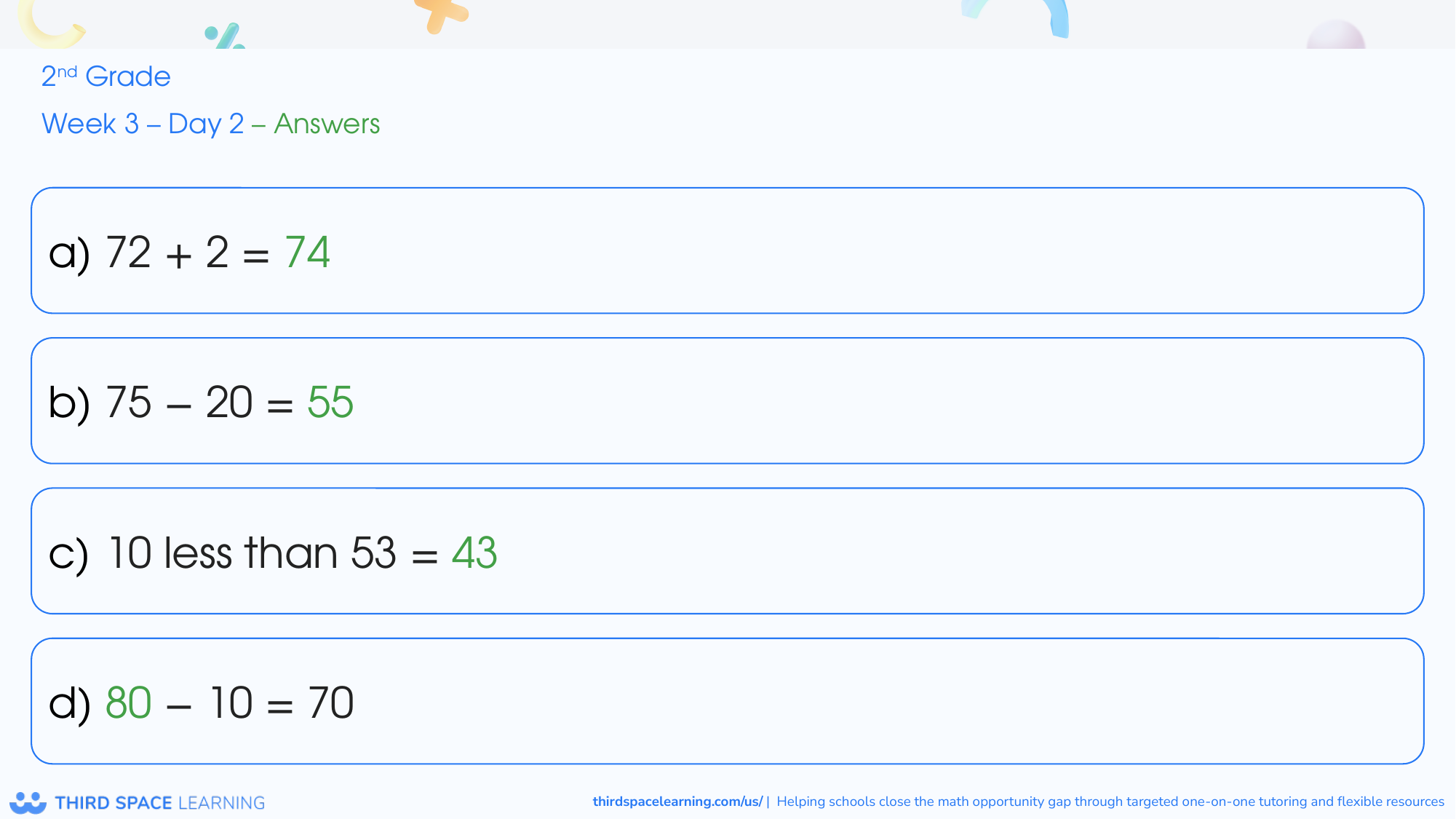

2nd Grade
Week 3 – Day 2 – Answers
72 + 2 = 74
75 − 20 = 55
10 less than 53 = 43
80 − 10 = 70